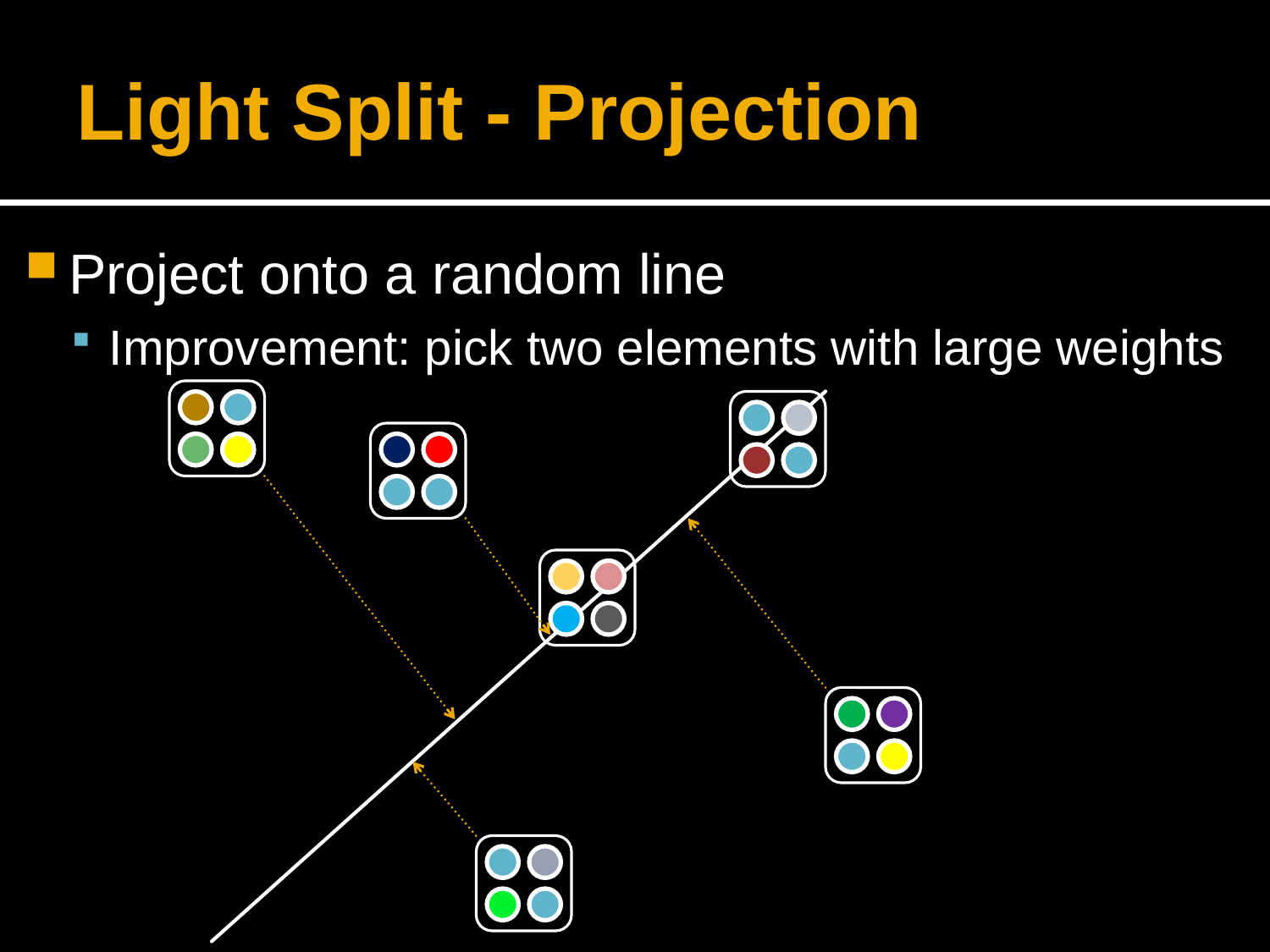

# Light Split - Projection
Project onto a random line
Improvement: pick two elements with large weights